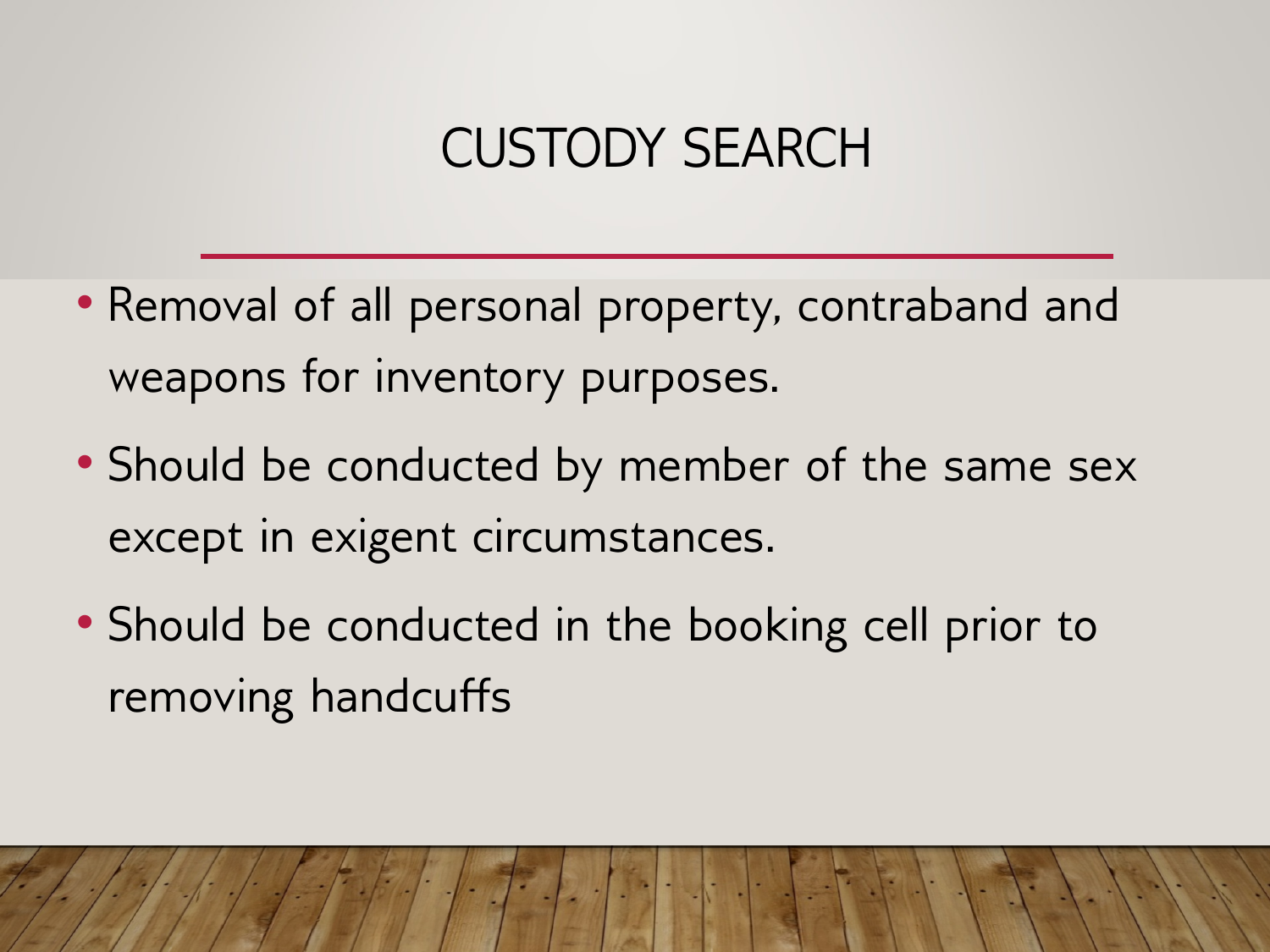

# CUSTODY SEARCH
Removal of all personal property, contraband and weapons for inventory purposes.
Should be conducted by member of the same sex except in exigent circumstances.
Should be conducted in the booking cell prior to removing handcuffs